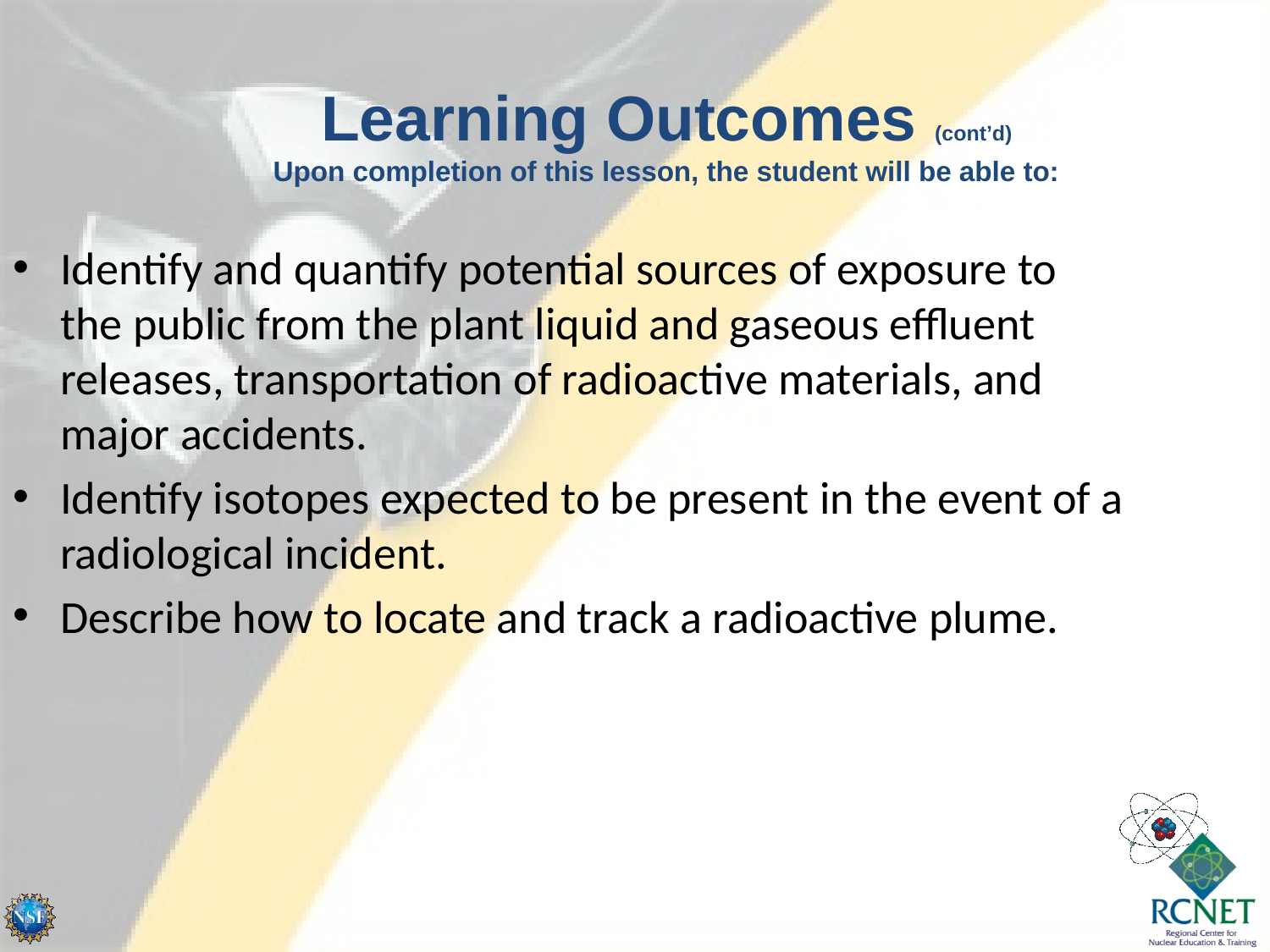

Learning Outcomes (cont’d)
Upon completion of this lesson, the student will be able to:
Identify and quantify potential sources of exposure to the public from the plant liquid and gaseous effluent releases, transportation of radioactive materials, and major accidents.
Identify isotopes expected to be present in the event of a radiological incident.
Describe how to locate and track a radioactive plume.